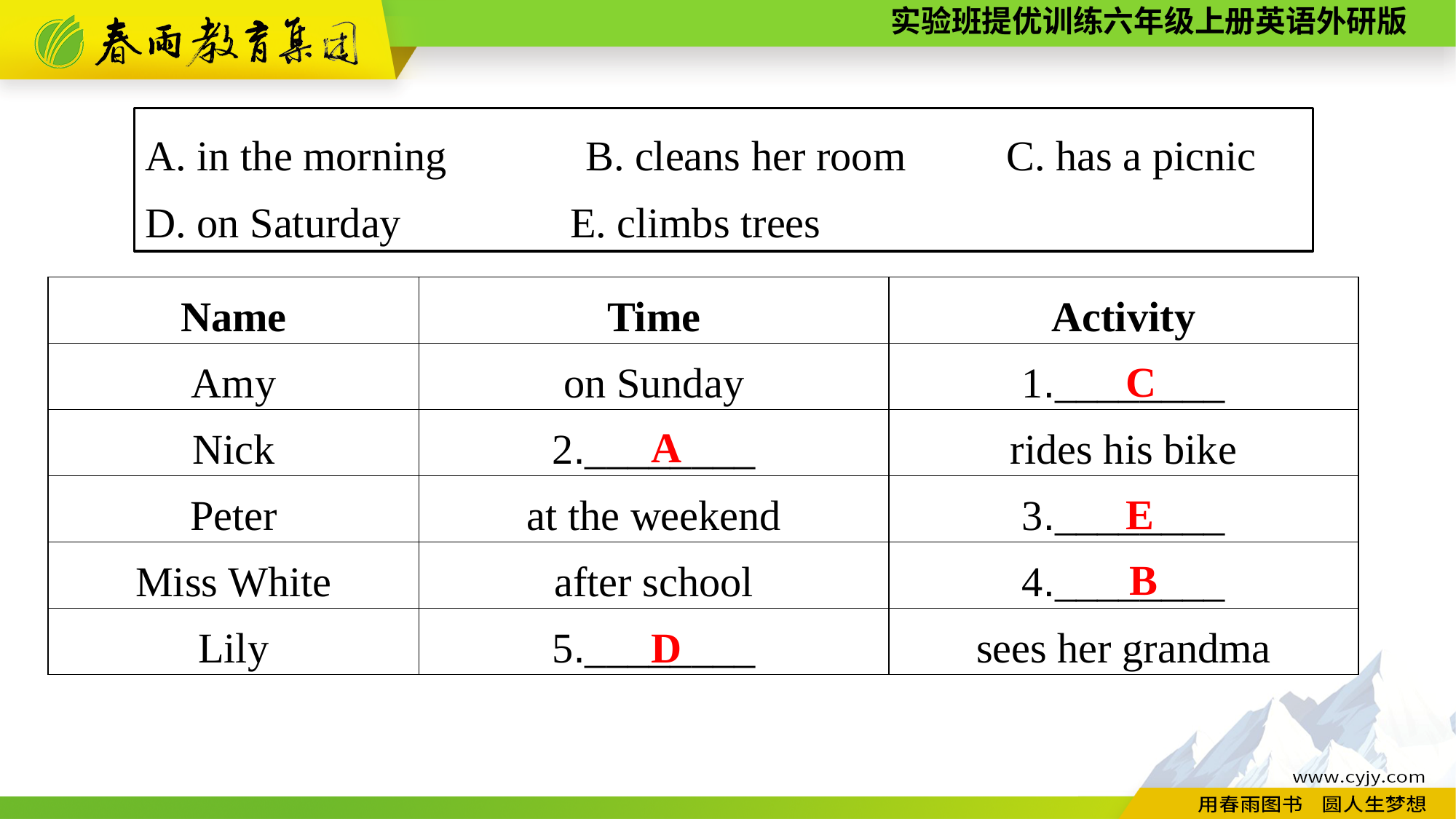

A. in the morning　        B. cleans her room　    C. has a picnic
D. on Saturday                E. climbs trees
| Name | Time | Activity |
| --- | --- | --- |
| Amy | on Sunday | 1.\_\_\_\_\_\_\_\_ |
| Nick | 2.\_\_\_\_\_\_\_\_ | rides his bike |
| Peter | at the weekend | 3.\_\_\_\_\_\_\_\_ |
| Miss White | after school | 4.\_\_\_\_\_\_\_\_ |
| Lily | 5.\_\_\_\_\_\_\_\_ | sees her grandma |
C
A
E
B
D